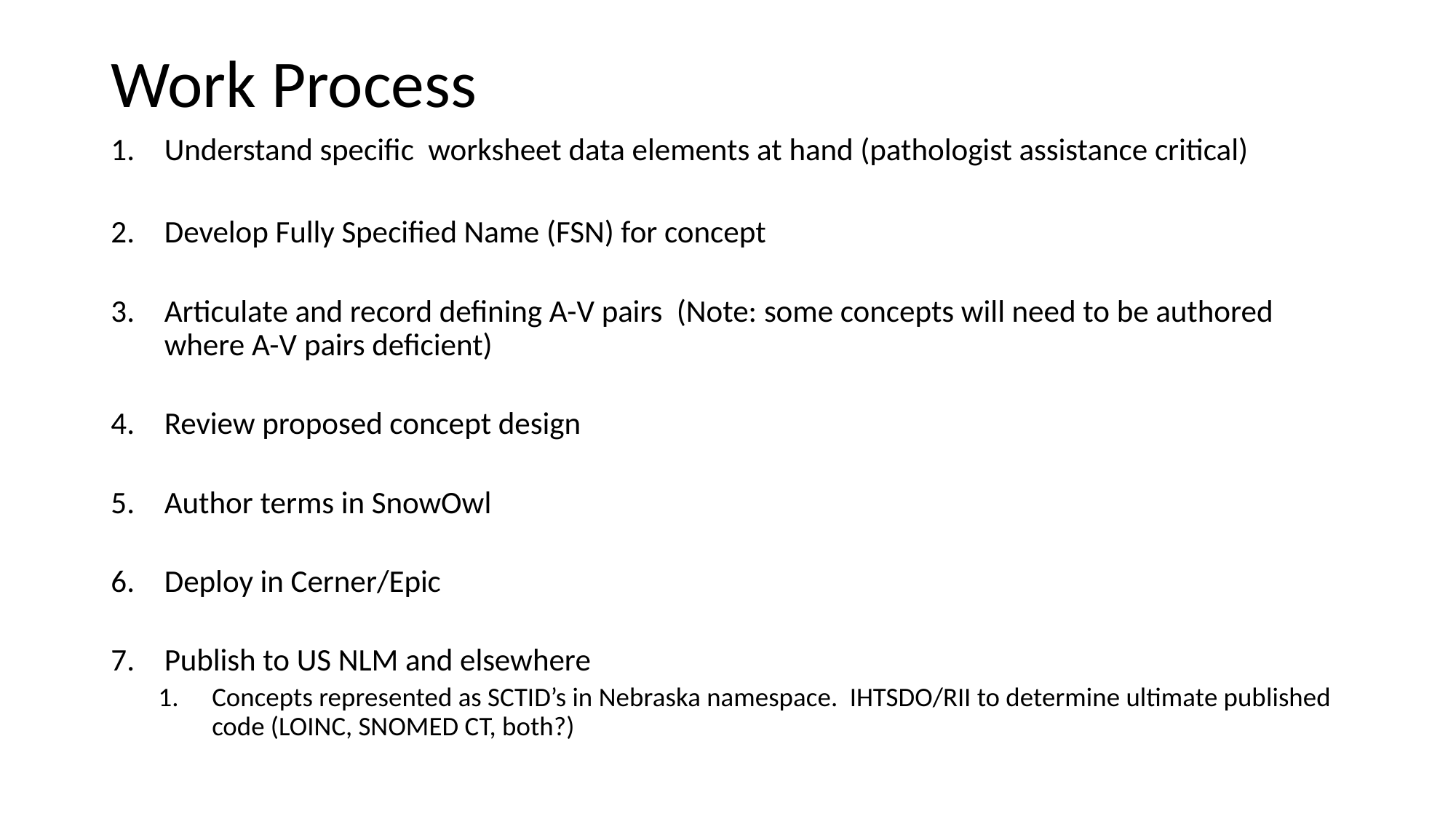

# Work Process
Understand specific  worksheet data elements at hand (pathologist assistance critical)
Develop Fully Specified Name (FSN) for concept
Articulate and record defining A-V pairs  (Note: some concepts will need to be authored where A-V pairs deficient)
Review proposed concept design
Author terms in SnowOwl
Deploy in Cerner/Epic
Publish to US NLM and elsewhere
Concepts represented as SCTID’s in Nebraska namespace.  IHTSDO/RII to determine ultimate published code (LOINC, SNOMED CT, both?)